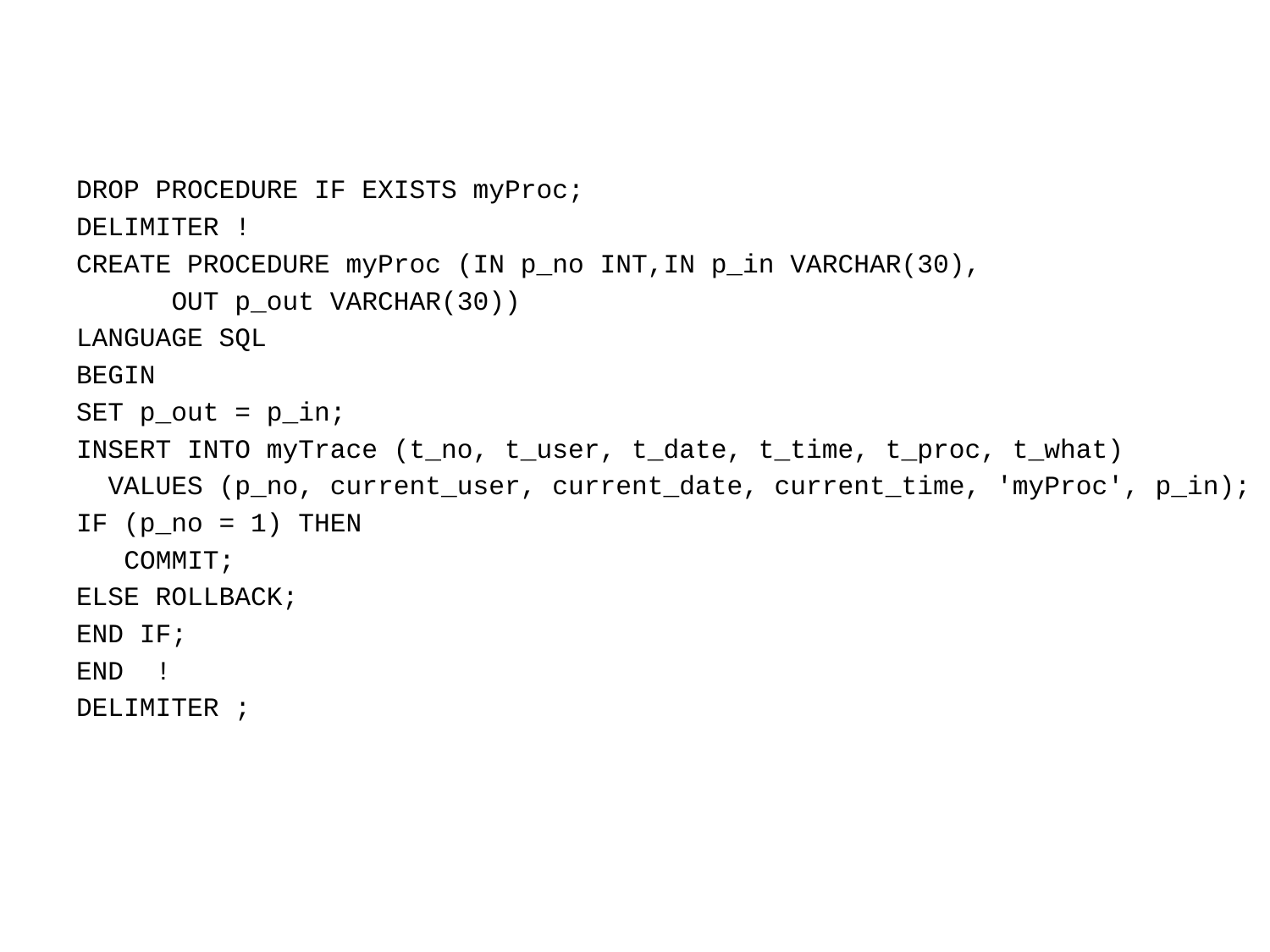

#
DROP PROCEDURE IF EXISTS myProc;
DELIMITER !
CREATE PROCEDURE myProc (IN p_no INT,IN p_in VARCHAR(30),
      OUT p_out VARCHAR(30))
LANGUAGE SQL
BEGIN
SET p_out = p_in;
INSERT INTO myTrace (t_no, t_user, t_date, t_time, t_proc, t_what)
  VALUES (p_no, current_user, current_date, current_time, 'myProc', p_in);
IF (p_no = 1) THEN
   COMMIT;
ELSE ROLLBACK;
END IF;
END  !
DELIMITER ;